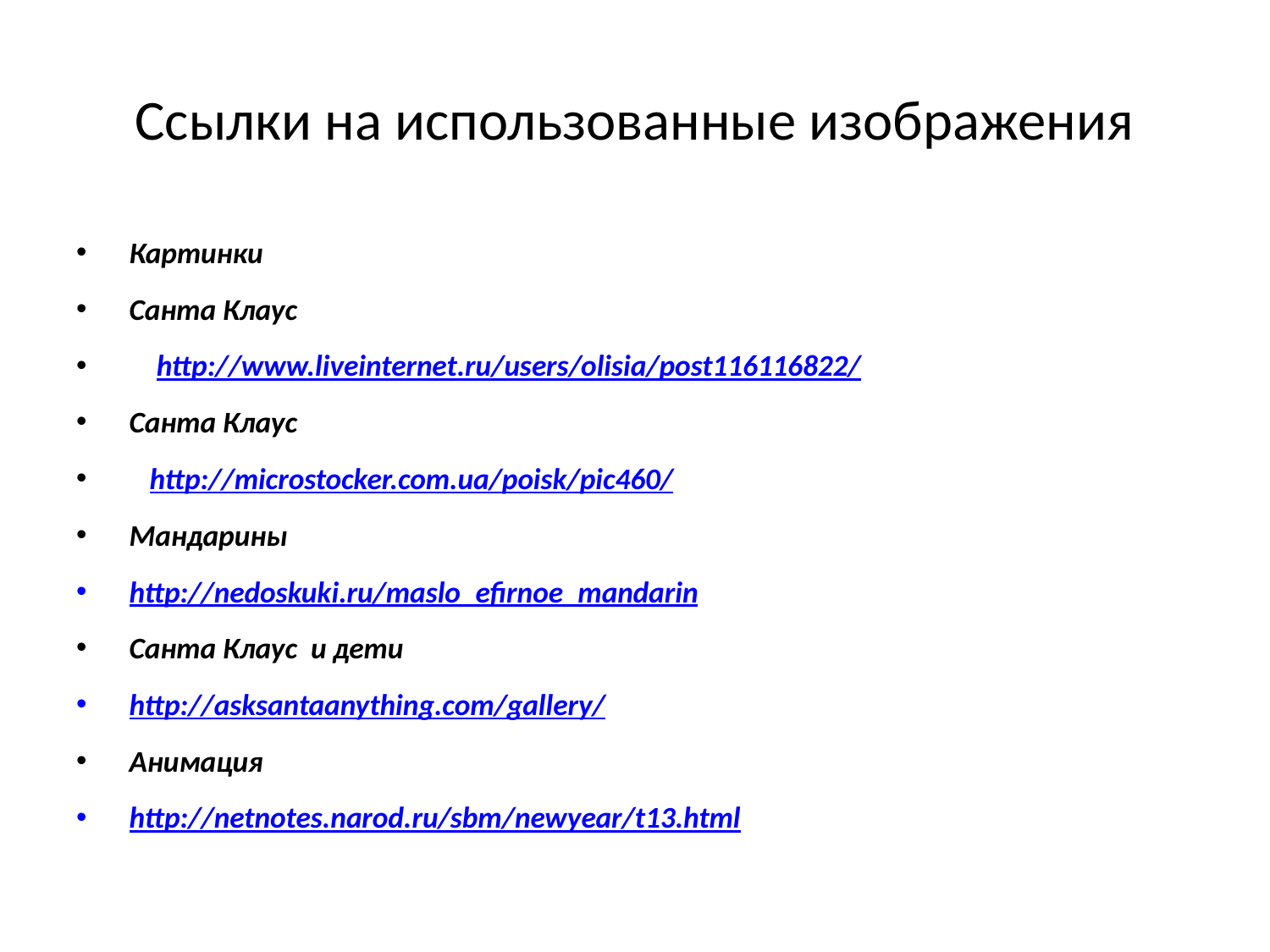

# Ссылки на использованные изображения
Картинки
Санта Клаус
    http://www.liveinternet.ru/users/olisia/post116116822/
Санта Клаус
   http://microstocker.com.ua/poisk/pic460/
Мандарины
http://nedoskuki.ru/maslo_efirnoe_mandarin
Санта Клаус  и дети
http://asksantaanything.com/gallery/
Анимация
http://netnotes.narod.ru/sbm/newyear/t13.html